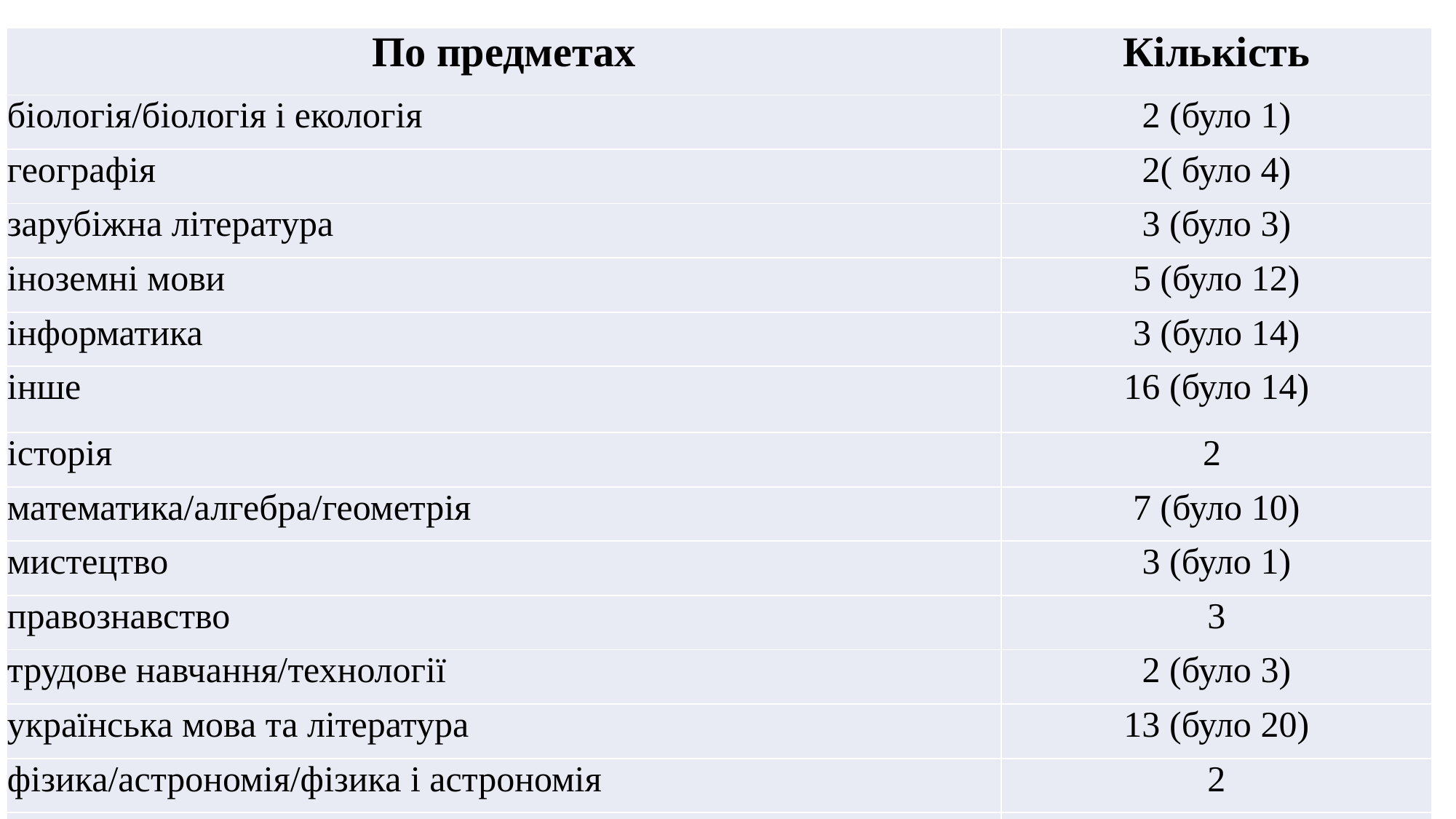

#
| По предметах | Кількість |
| --- | --- |
| біологія/біологія і екологія | 2 (було 1) |
| географія | 2( було 4) |
| зарубіжна література | 3 (було 3) |
| іноземні мови | 5 (було 12) |
| інформатика | 3 (було 14) |
| інше | 16 (було 14) |
| історія | 2 |
| математика/алгебра/геометрія | 7 (було 10) |
| мистецтво | 3 (було 1) |
| правознавство | 3 |
| трудове навчання/технології | 2 (було 3) |
| українська мова та література | 13 (було 20) |
| фізика/астрономія/фізика і астрономія | 2 |
| фізична культура | 3(було 7) |